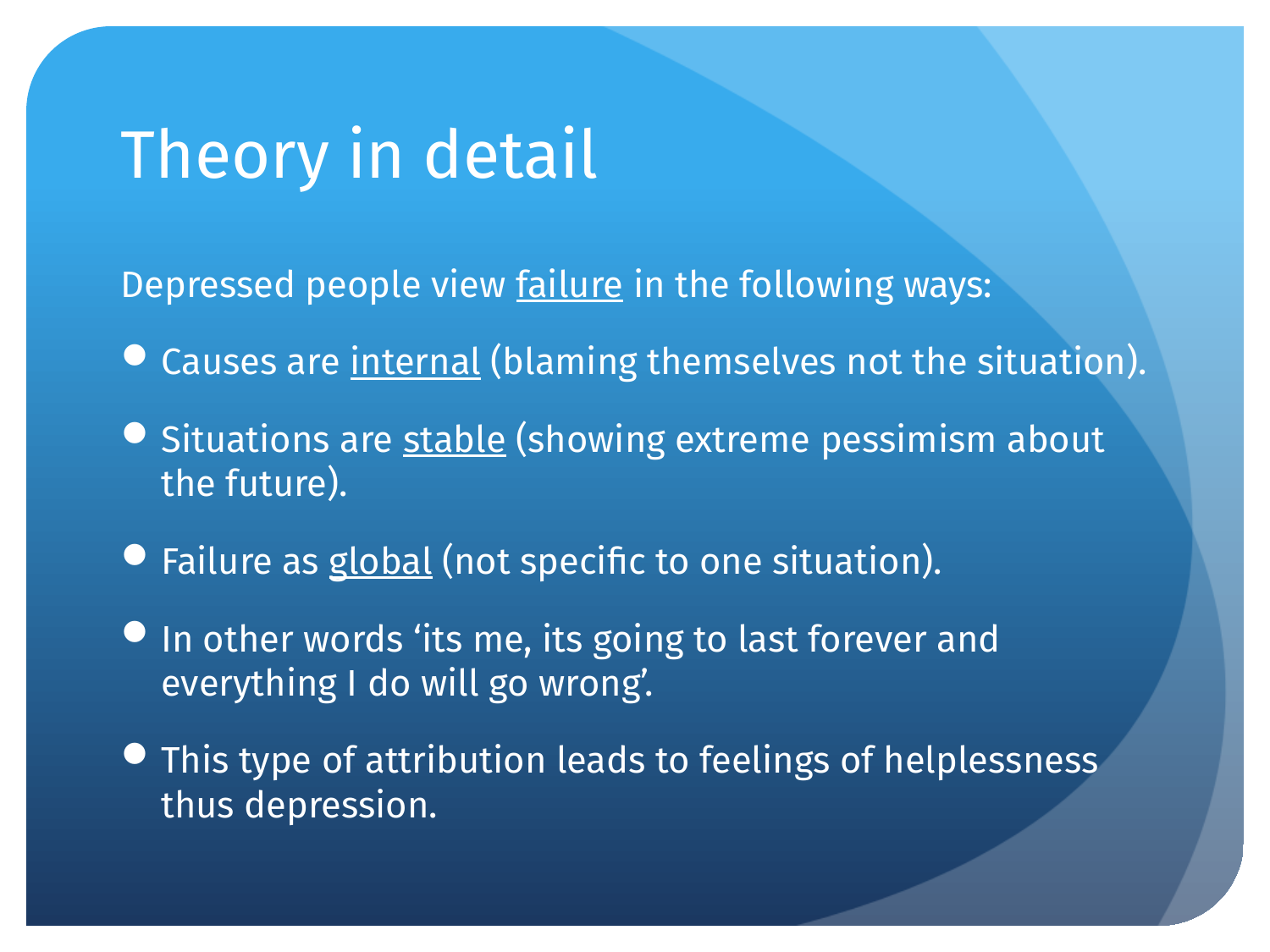

# Theory in detail
Depressed people view failure in the following ways:
Causes are internal (blaming themselves not the situation).
Situations are stable (showing extreme pessimism about the future).
Failure as global (not specific to one situation).
In other words ‘its me, its going to last forever and everything I do will go wrong’.
This type of attribution leads to feelings of helplessness thus depression.